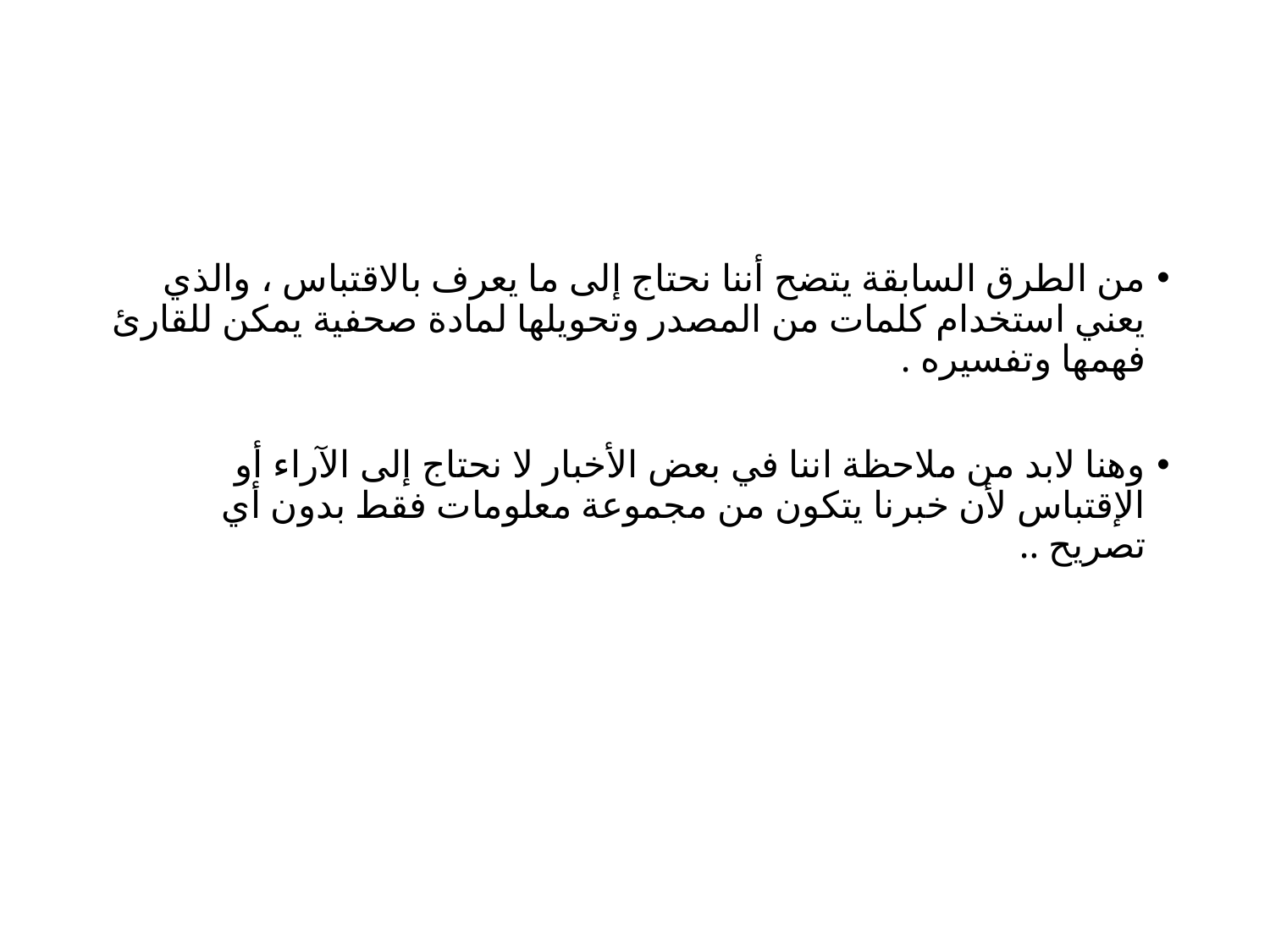

#
من الطرق السابقة يتضح أننا نحتاج إلى ما يعرف بالاقتباس ، والذي يعني استخدام كلمات من المصدر وتحويلها لمادة صحفية يمكن للقارئ فهمها وتفسيره .

وهنا لابد من ملاحظة اننا في بعض الأخبار لا نحتاج إلى الآراء أو الإقتباس لأن خبرنا يتكون من مجموعة معلومات فقط بدون أي تصريح ..